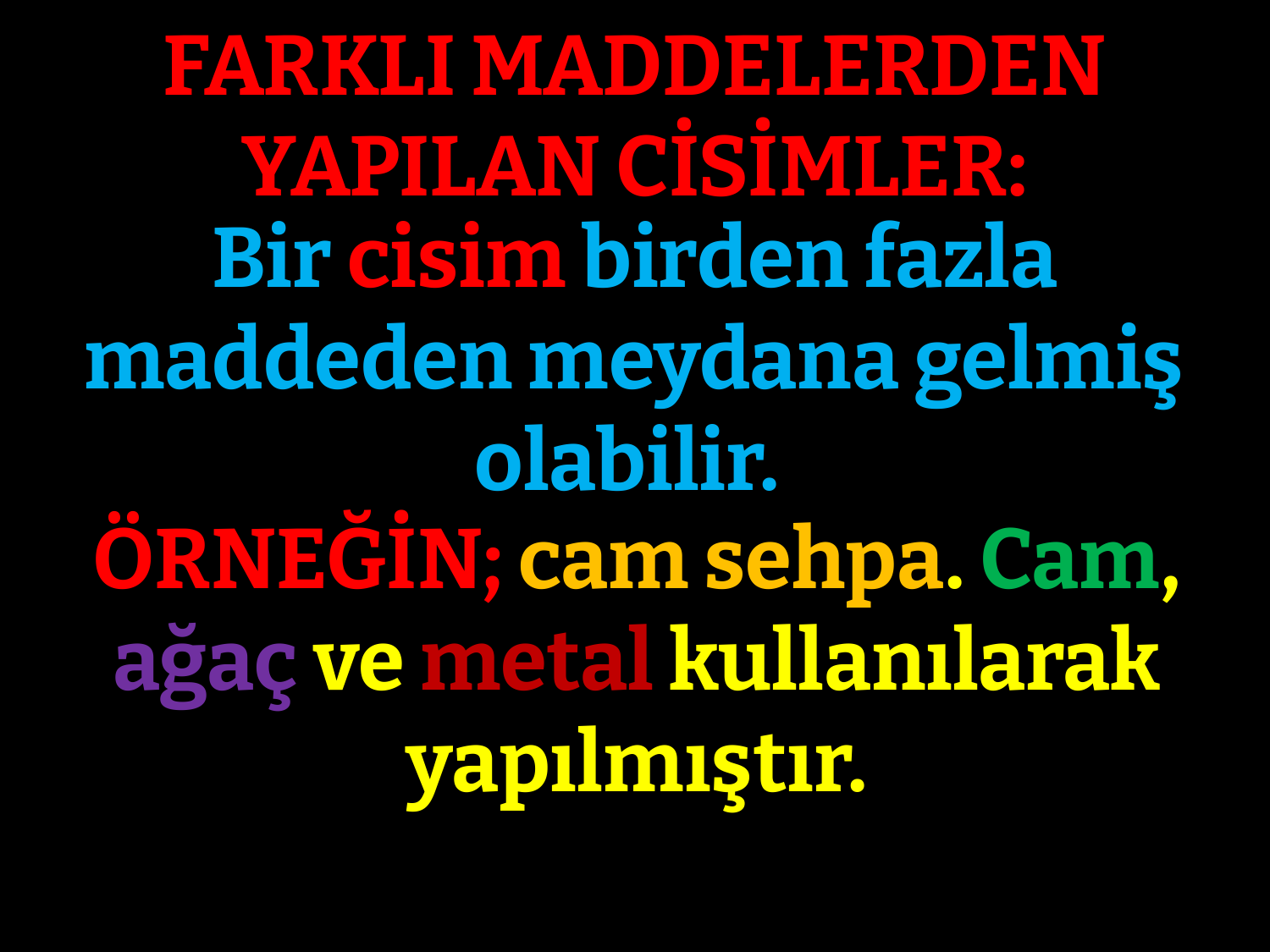

FARKLI MADDELERDEN YAPILAN CİSİMLER:
Bir cisim birden fazla maddeden meydana gelmiş olabilir.
#
ÖRNEĞİN; cam sehpa. Cam, ağaç ve metal kullanılarak yapılmıştır.